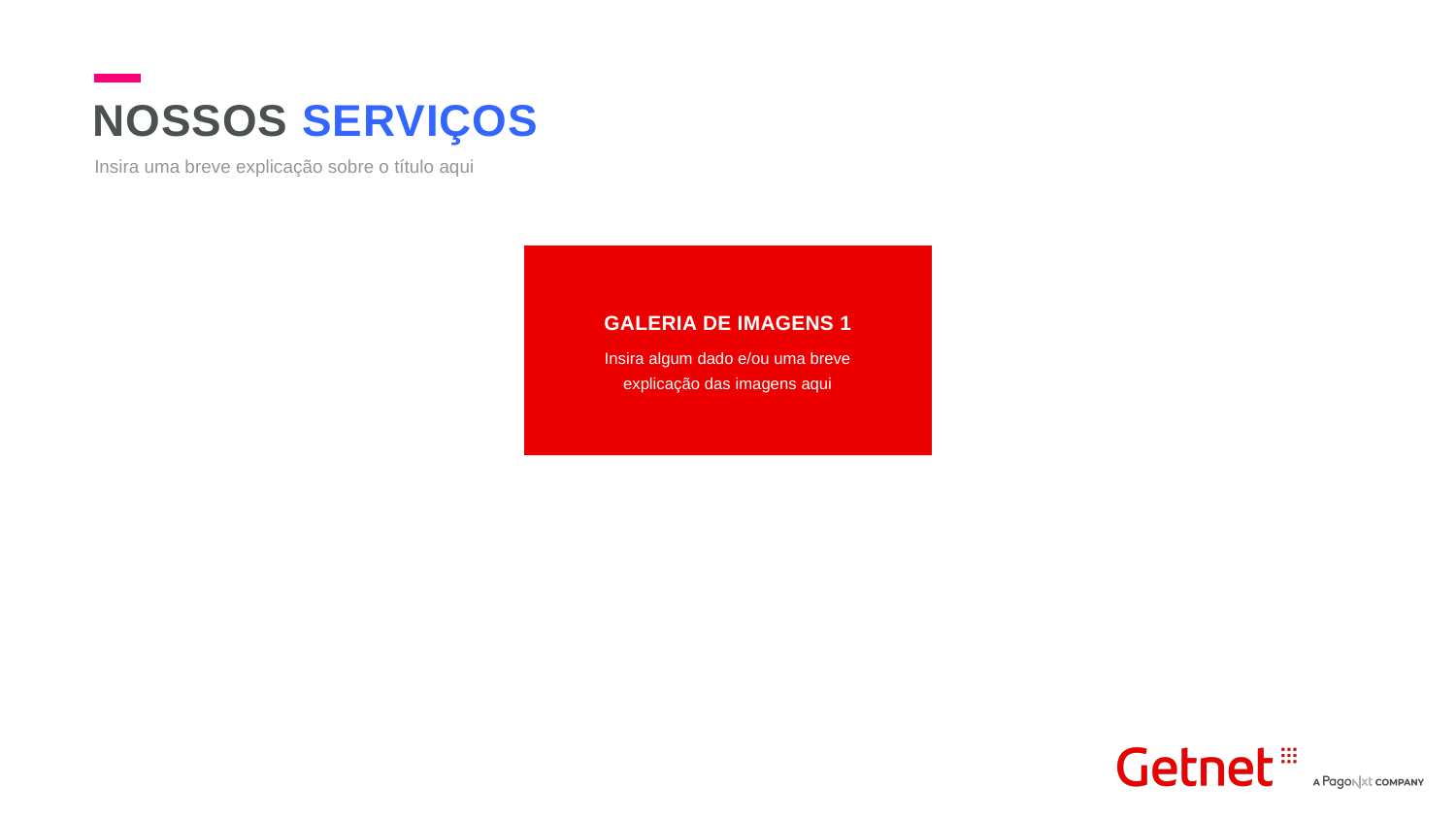

nossos serviços
Insira uma breve explicação sobre o título aqui

Galeria de imagens 1
Insira algum dado e/ou uma breve explicação das imagens aqui